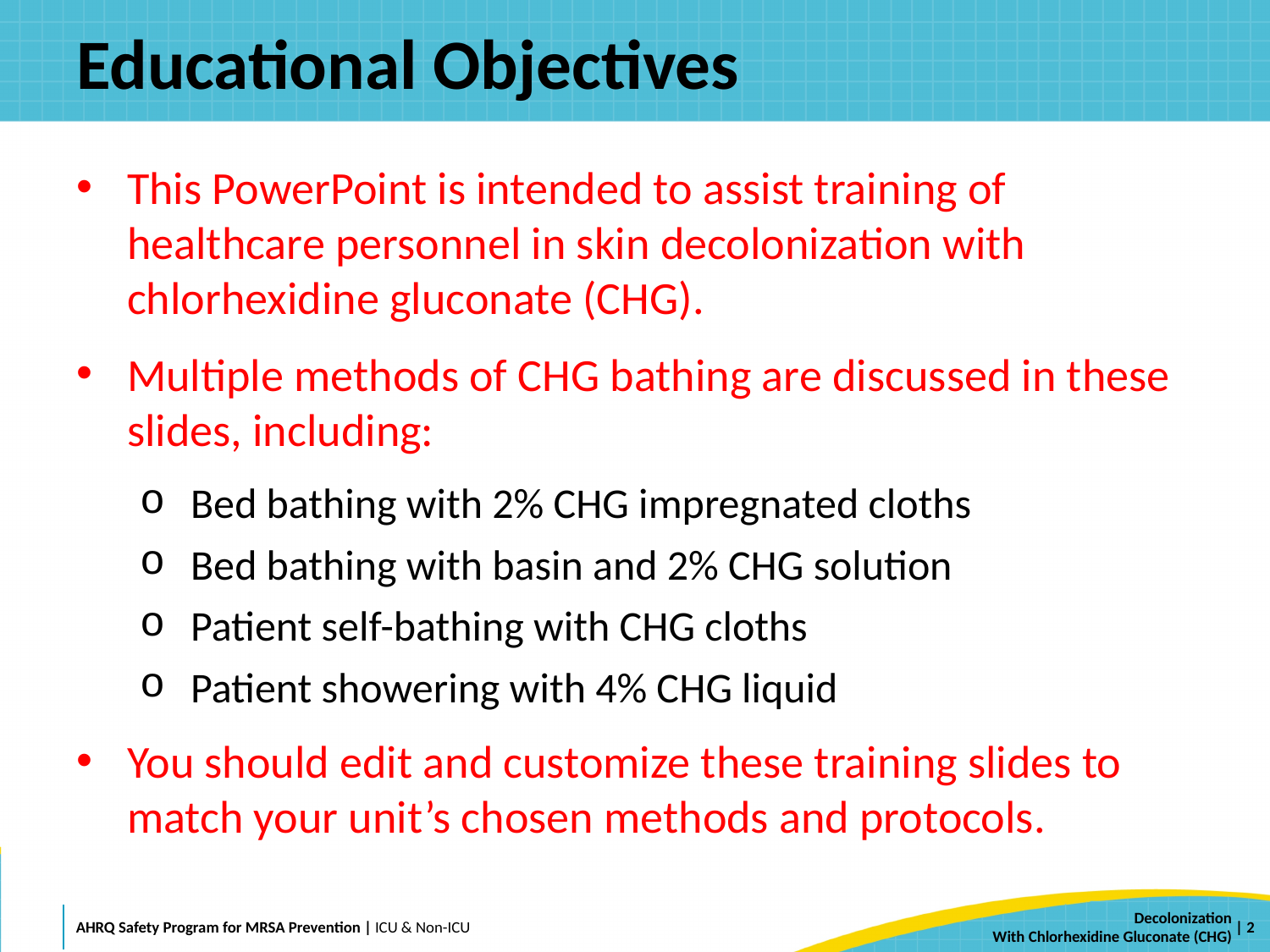

# Educational Objectives
This PowerPoint is intended to assist training of healthcare personnel in skin decolonization with chlorhexidine gluconate (CHG).
Multiple methods of CHG bathing are discussed in these slides, including:
Bed bathing with 2% CHG impregnated cloths
Bed bathing with basin and 2% CHG solution
Patient self-bathing with CHG cloths
Patient showering with 4% CHG liquid
You should edit and customize these training slides to match your unit’s chosen methods and protocols.
 | 2